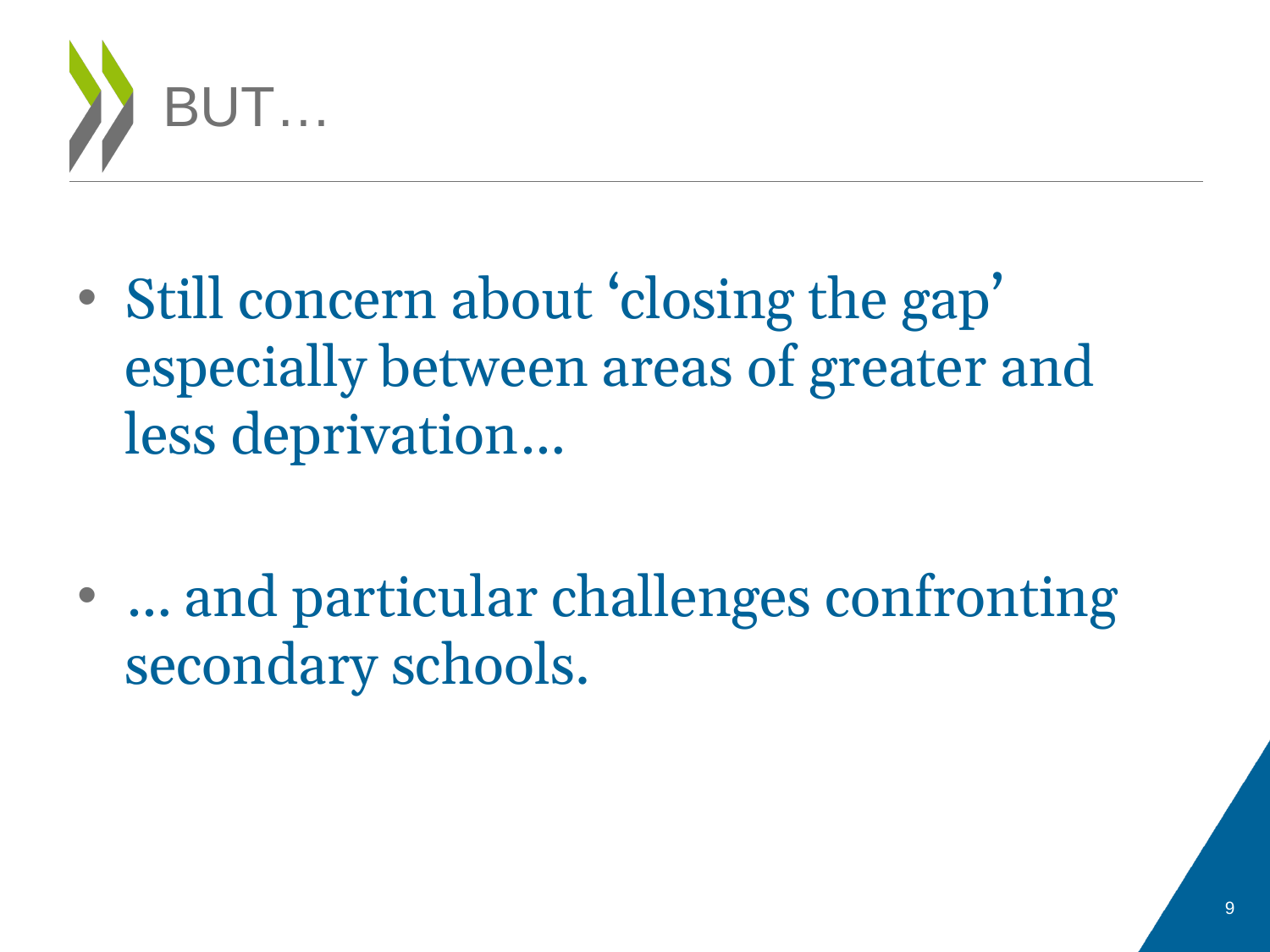

# BUT…
Still concern about ‘closing the gap’ especially between areas of greater and less deprivation…

… and particular challenges confronting secondary schools.

9